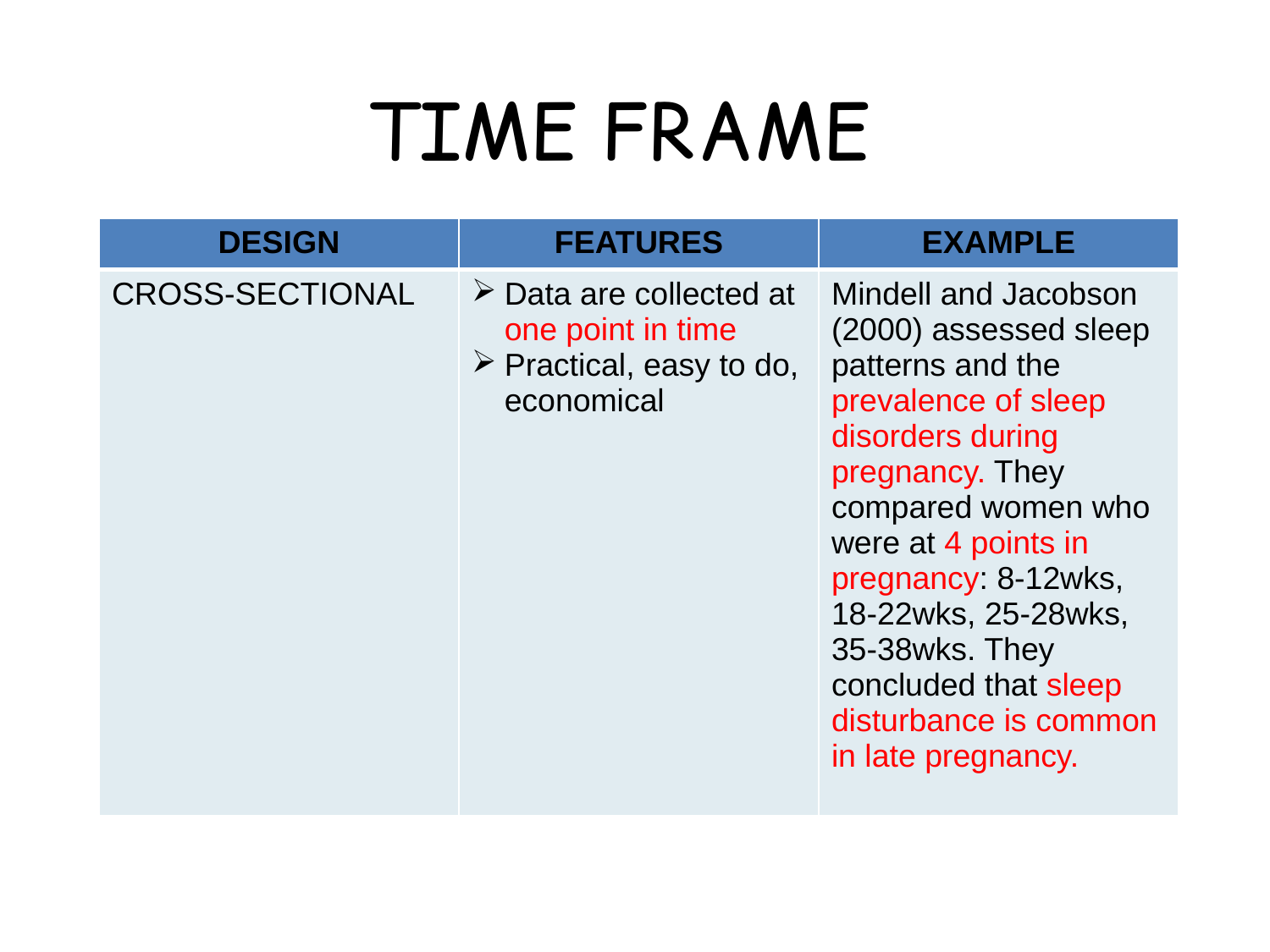

# TIME FRAME
| DESIGN | FEATURES | EXAMPLE |
| --- | --- | --- |
| CROSS-SECTIONAL | Data are collected at one point in time Practical, easy to do, economical | Mindell and Jacobson (2000) assessed sleep patterns and the prevalence of sleep disorders during pregnancy. They compared women who were at 4 points in pregnancy: 8-12wks, 18-22wks, 25-28wks, 35-38wks. They concluded that sleep disturbance is common in late pregnancy. |